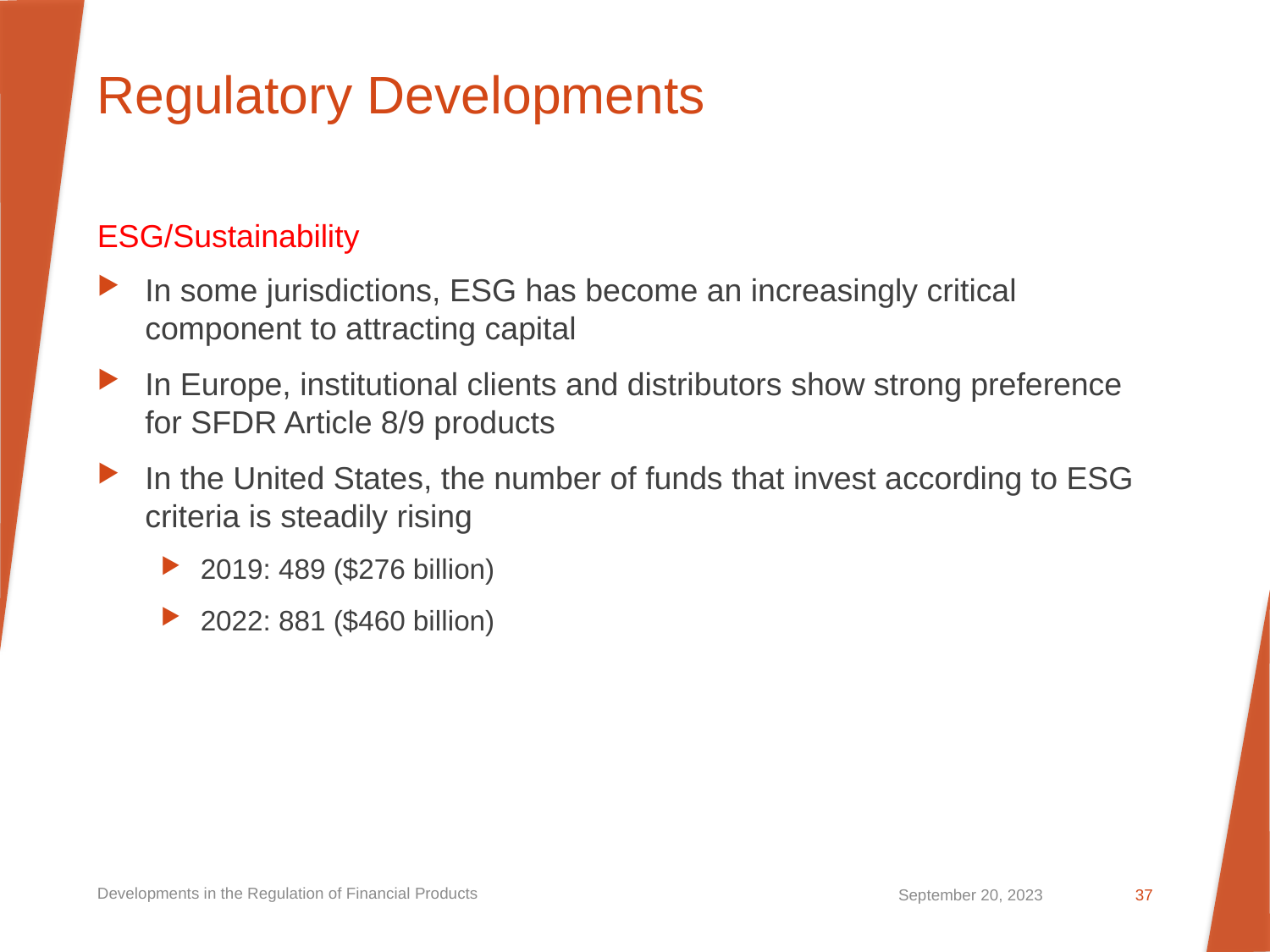

# Regulatory Developments
ESG/Sustainability
In some jurisdictions, ESG has become an increasingly critical component to attracting capital
In Europe, institutional clients and distributors show strong preference for SFDR Article 8/9 products
In the United States, the number of funds that invest according to ESG criteria is steadily rising
2019: 489 ($276 billion)
2022: 881 ($460 billion)

Developments in the Regulation of Financial Products
September 20, 2023
37